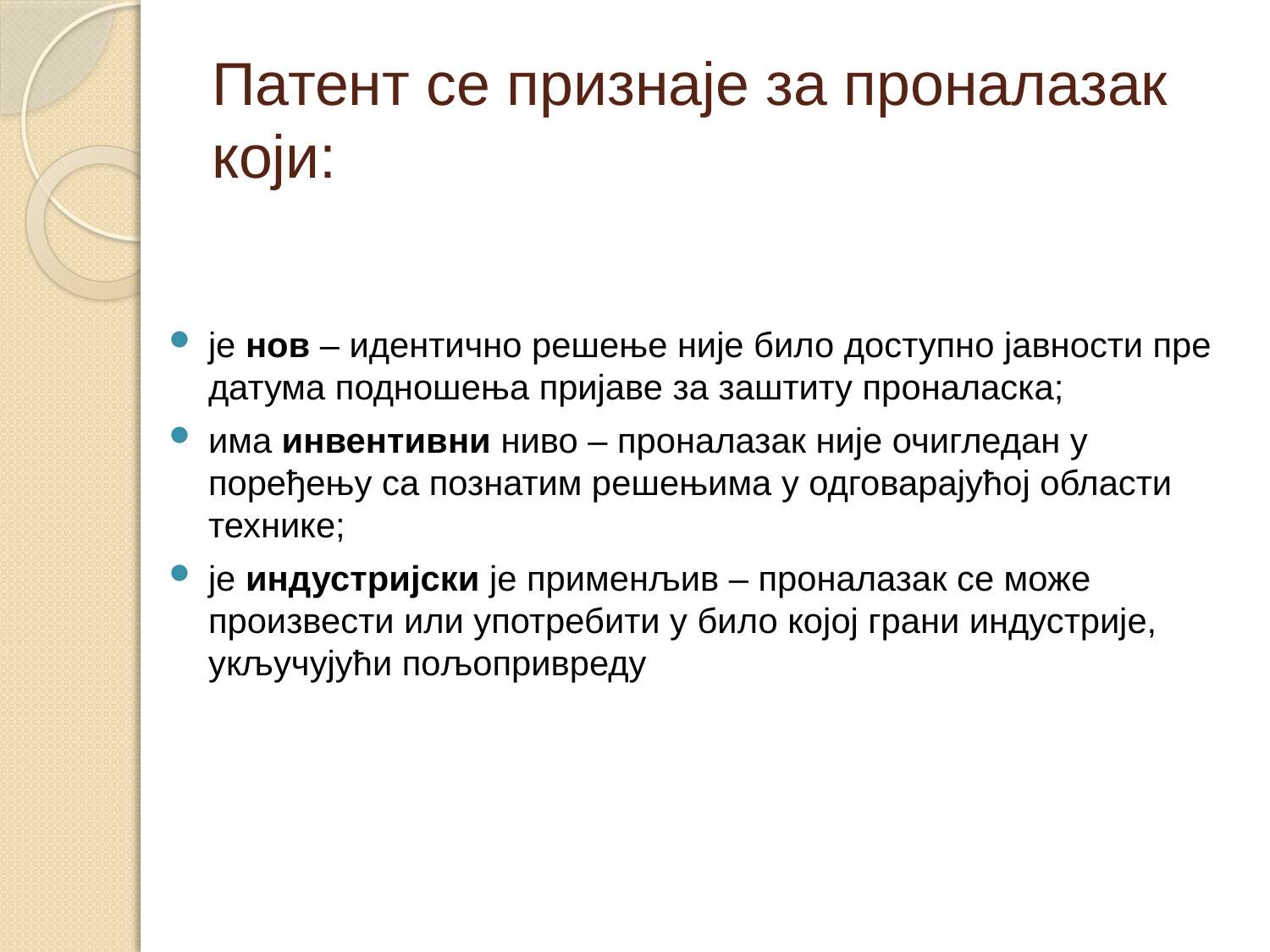

# Патент се признаје за проналазак који:
је нов – идентично решење није било доступно јавности пре датума подношења пријаве за заштиту проналаска;
има инвентивни ниво – проналазак није очигледан у поређењу са познатим решењима у одговарајућој области технике;
је индустријски је применљив – проналазак се може произвести или употребити у било којој грани индустрије, укључујући пољопривреду